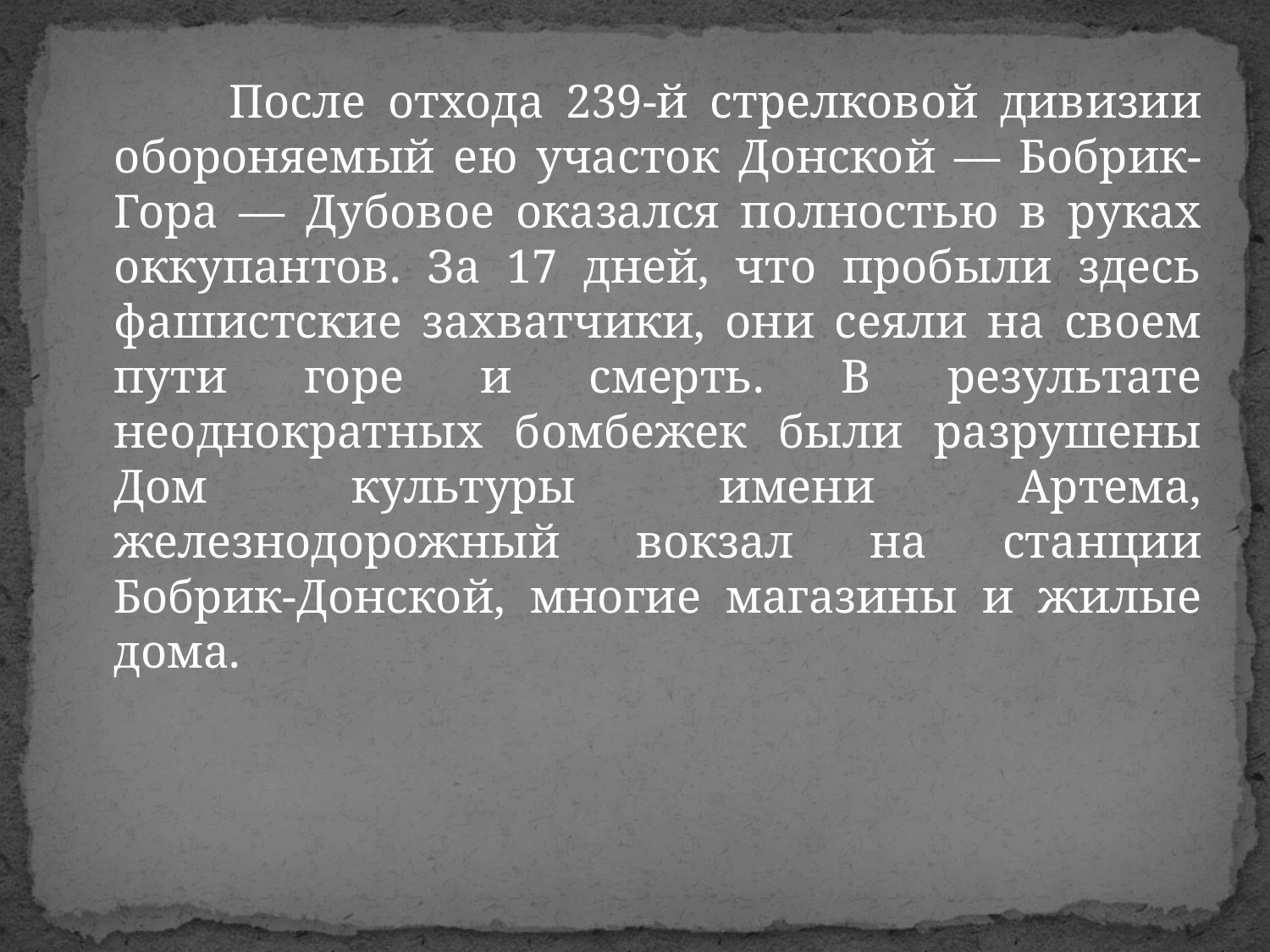

После отхода 239-й стрелковой дивизии обороняемый ею участок Донской — Бобрик-Гора — Дубовое оказался полностью в руках оккупантов. За 17 дней, что пробыли здесь фашистские захватчики, они сеяли на своем пути горе и смерть. В результате неоднократных бомбежек были разрушены Дом культуры имени Артема, железнодорожный вокзал на станции Бобрик-Донской, многие магазины и жилые дома.